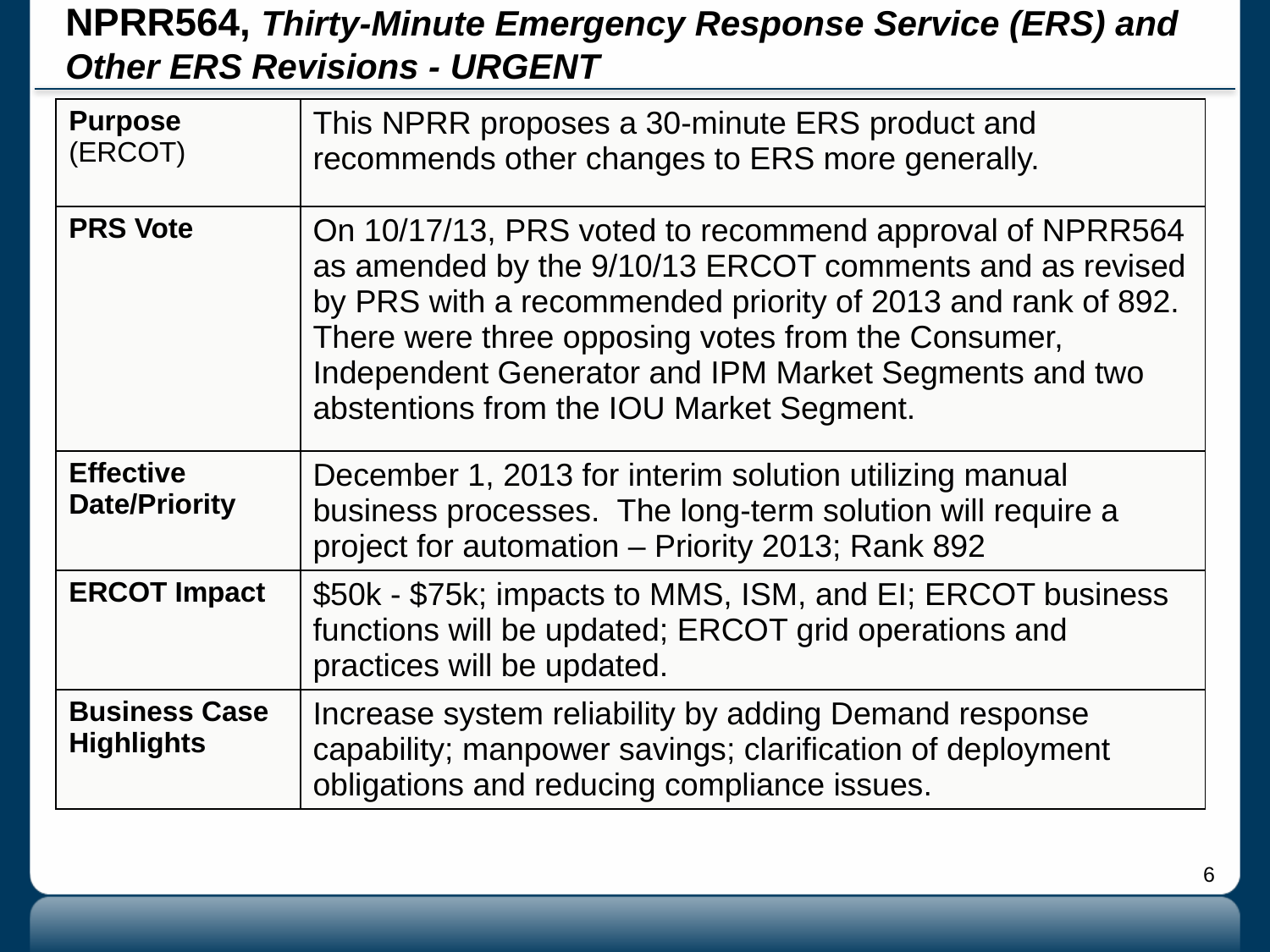

# NPRR564, Thirty-Minute Emergency Response Service (ERS) and Other ERS Revisions - Urgent
| Purpose (ERCOT) | This NPRR proposes a 30-minute ERS product and recommends other changes to ERS more generally. |
| --- | --- |
| PRS Vote | On 10/17/13, PRS voted to recommend approval of NPRR564 as amended by the 9/10/13 ERCOT comments and as revised by PRS with a recommended priority of 2013 and rank of 892. There were three opposing votes from the Consumer, Independent Generator and IPM Market Segments and two abstentions from the IOU Market Segment. |
| Effective Date/Priority | December 1, 2013 for interim solution utilizing manual business processes. The long-term solution will require a project for automation – Priority 2013; Rank 892 |
| ERCOT Impact | $50k - $75k; impacts to MMS, ISM, and EI; ERCOT business functions will be updated; ERCOT grid operations and practices will be updated. |
| Business Case Highlights | Increase system reliability by adding Demand response capability; manpower savings; clarification of deployment obligations and reducing compliance issues. |